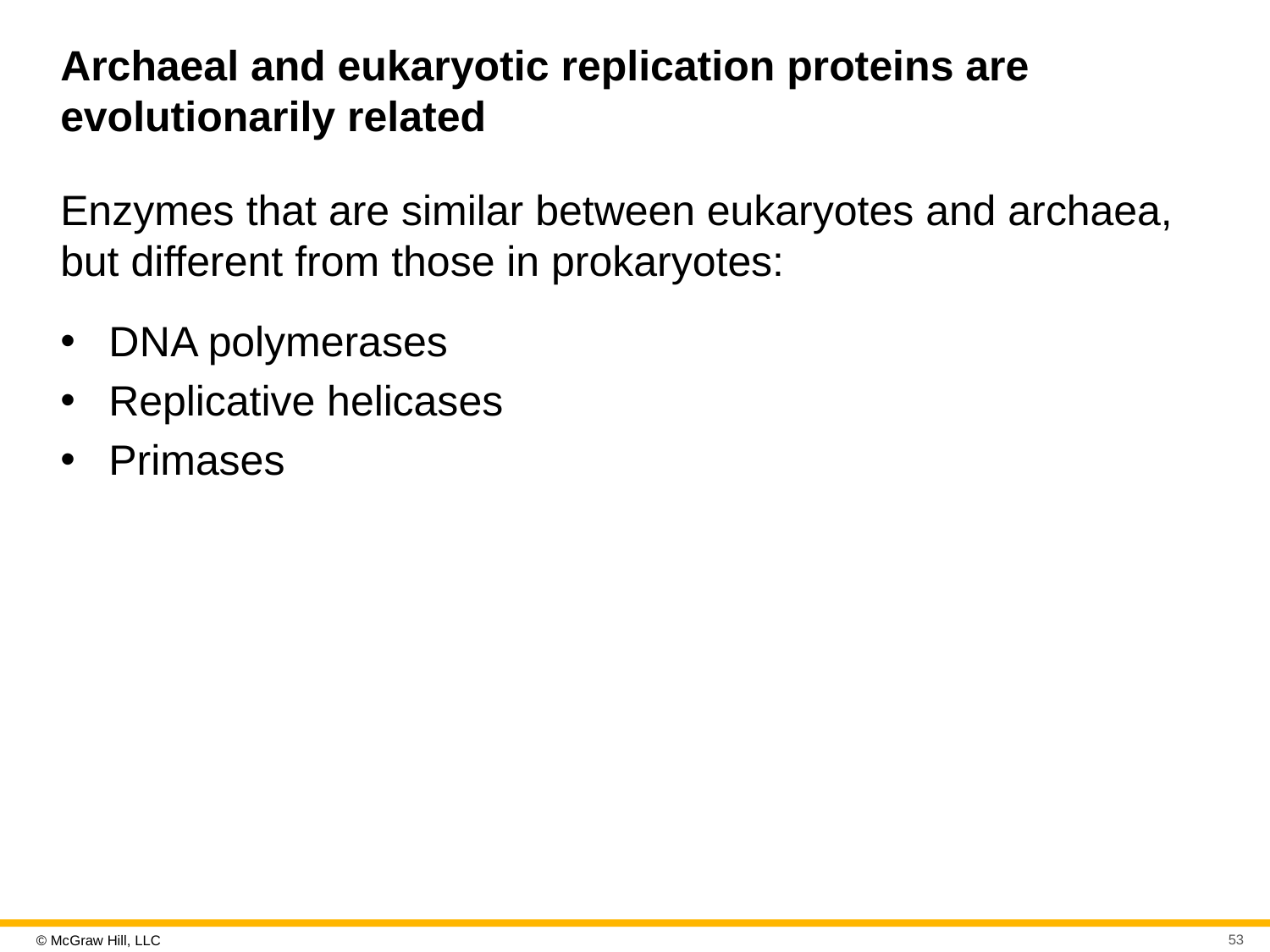

# Archaeal and eukaryotic replication proteins are evolutionarily related
Enzymes that are similar between eukaryotes and archaea, but different from those in prokaryotes:
D N A polymerases
Replicative helicases
Primases
53